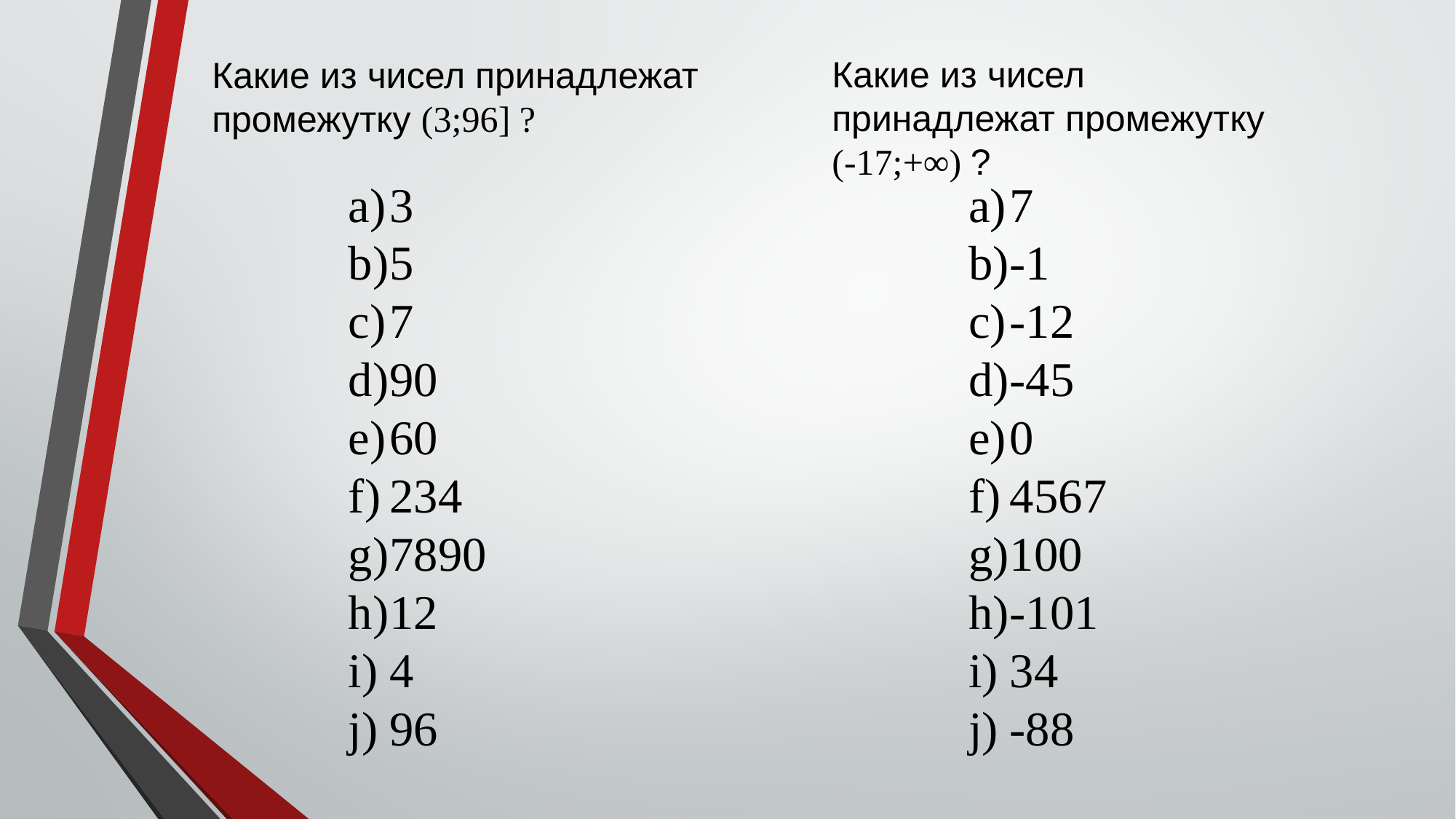

Какие из чисел принадлежат промежутку (3;96] ?
Какие из чисел принадлежат промежутку (-17;+∞) ?
3
5
7
90
60
234
7890
12
4
96
7
-1
-12
-45
0
4567
100
-101
34
-88